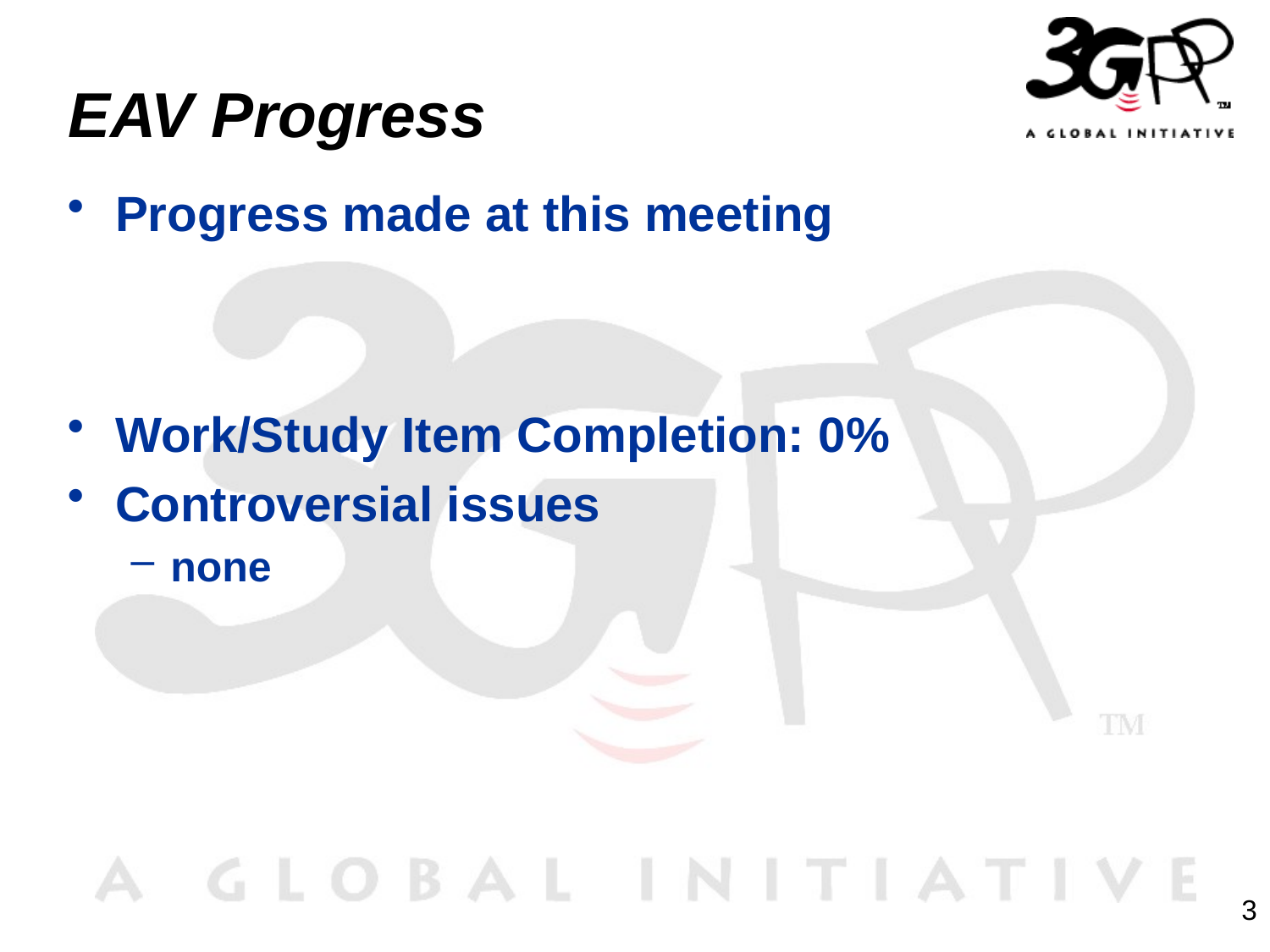

# EAV Progress
Progress made at this meeting

Work/Study Item Completion: 0%
Controversial issues
none

3